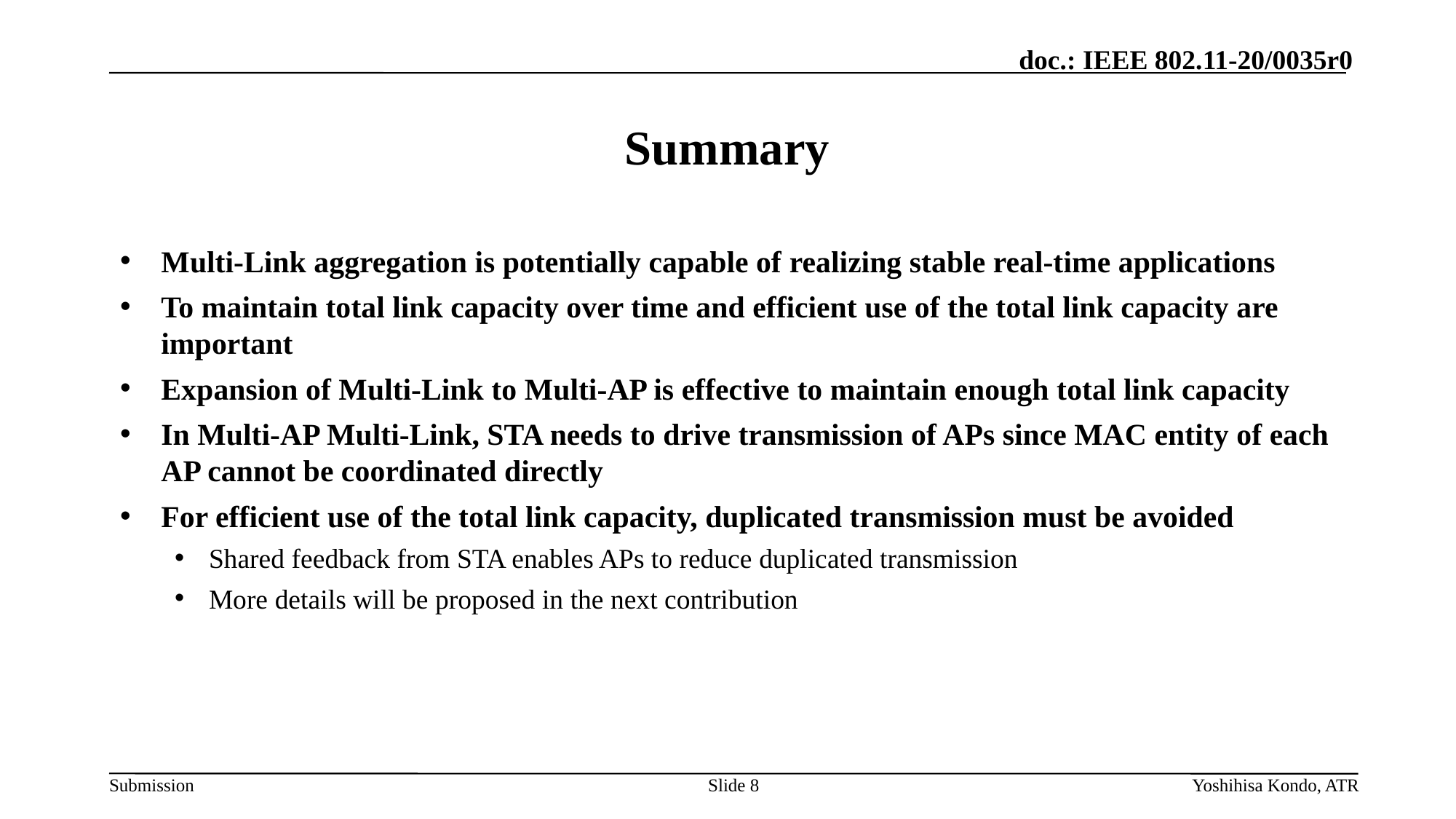

# Summary
Multi-Link aggregation is potentially capable of realizing stable real-time applications
To maintain total link capacity over time and efficient use of the total link capacity are important
Expansion of Multi-Link to Multi-AP is effective to maintain enough total link capacity
In Multi-AP Multi-Link, STA needs to drive transmission of APs since MAC entity of each AP cannot be coordinated directly
For efficient use of the total link capacity, duplicated transmission must be avoided
Shared feedback from STA enables APs to reduce duplicated transmission
More details will be proposed in the next contribution

Slide 8
Yoshihisa Kondo, ATR